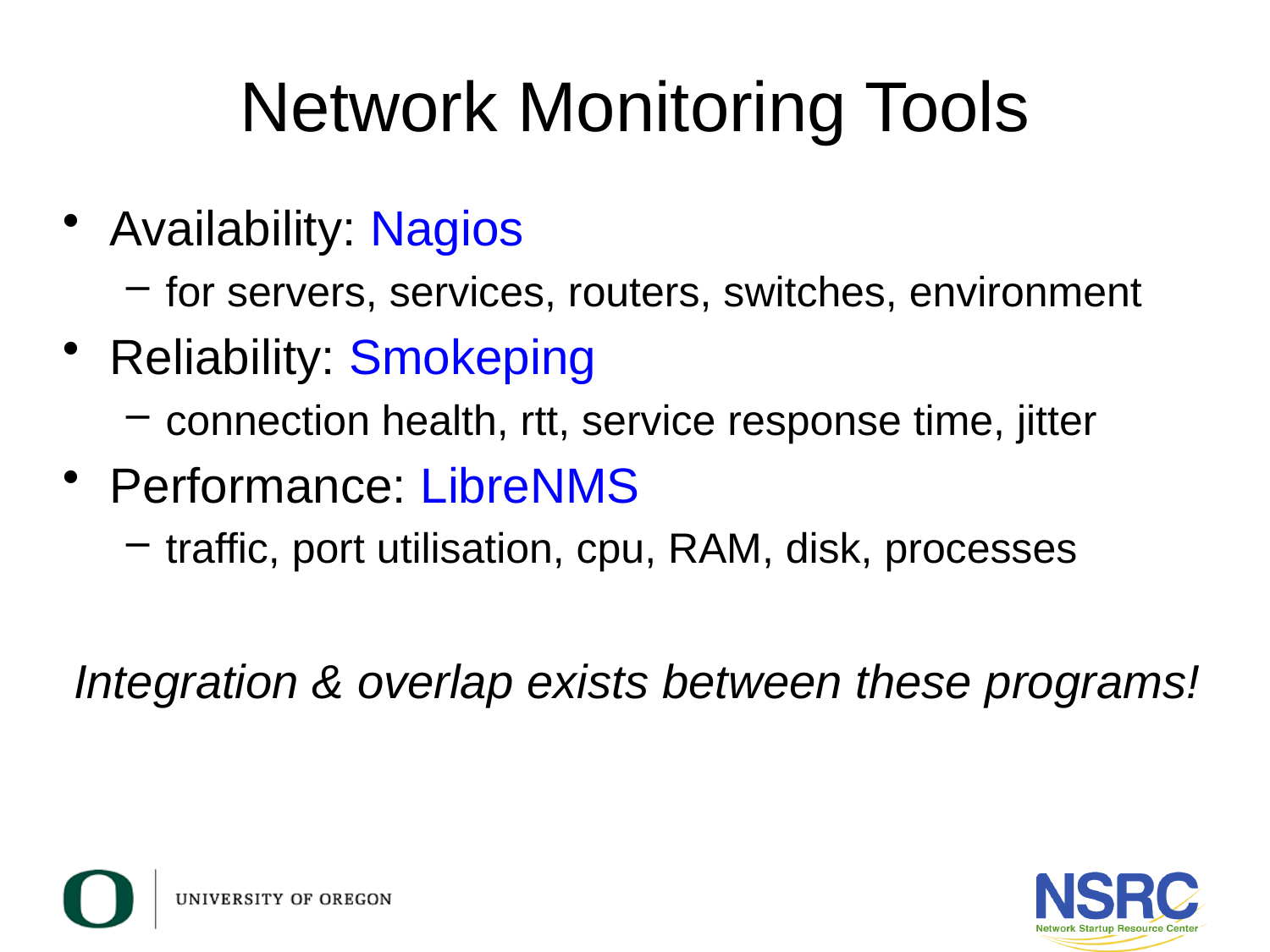

# Network Monitoring Tools
Availability: Nagios
for servers, services, routers, switches, environment
Reliability: Smokeping
connection health, rtt, service response time, jitter
Performance: LibreNMS
traffic, port utilisation, cpu, RAM, disk, processes

Integration & overlap exists between these programs!